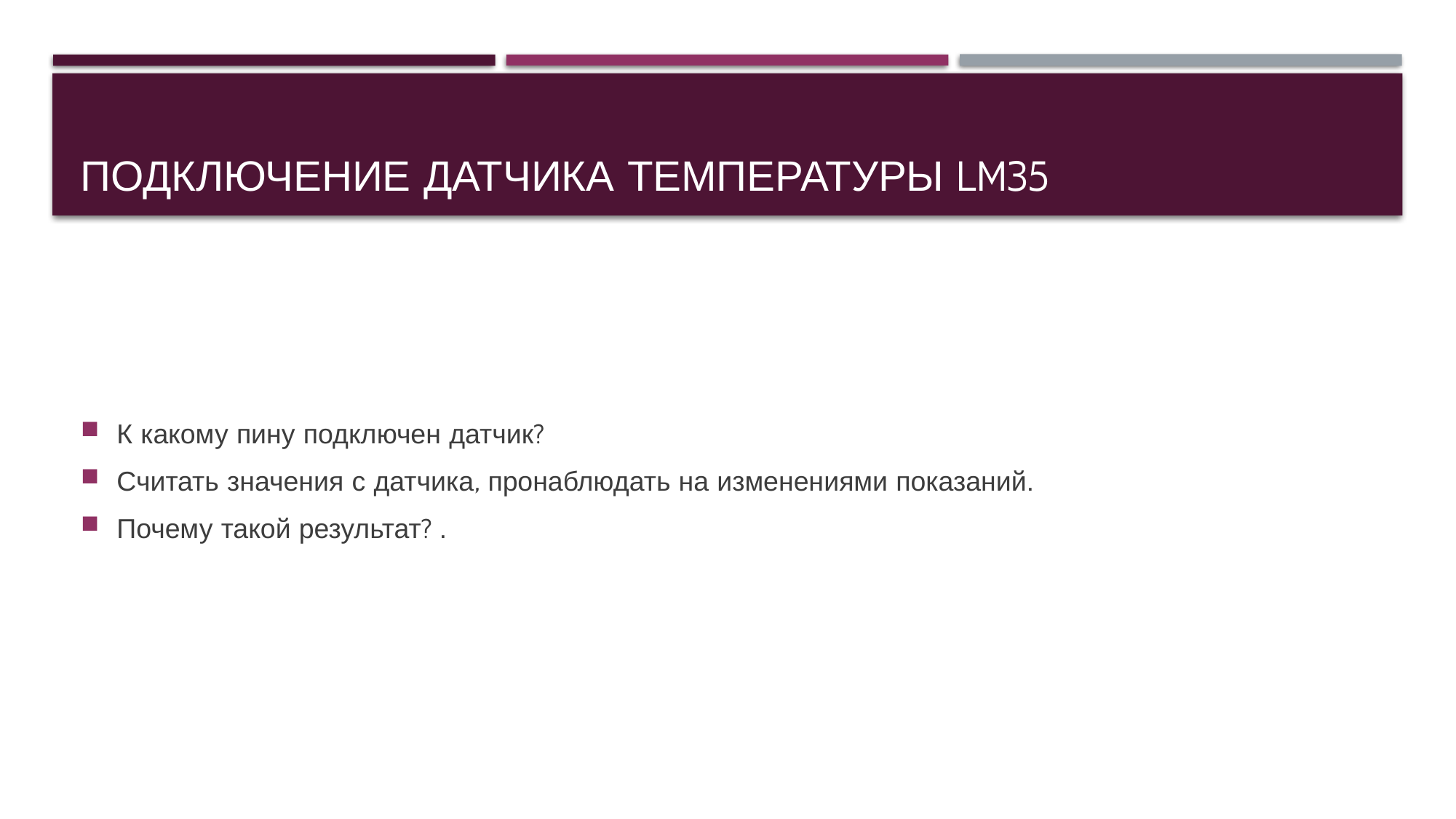

# Подключение датчика температуры LM35
К какому пину подключен датчик?
Считать значения с датчика, пронаблюдать на изменениями показаний.
Почему такой результат? .